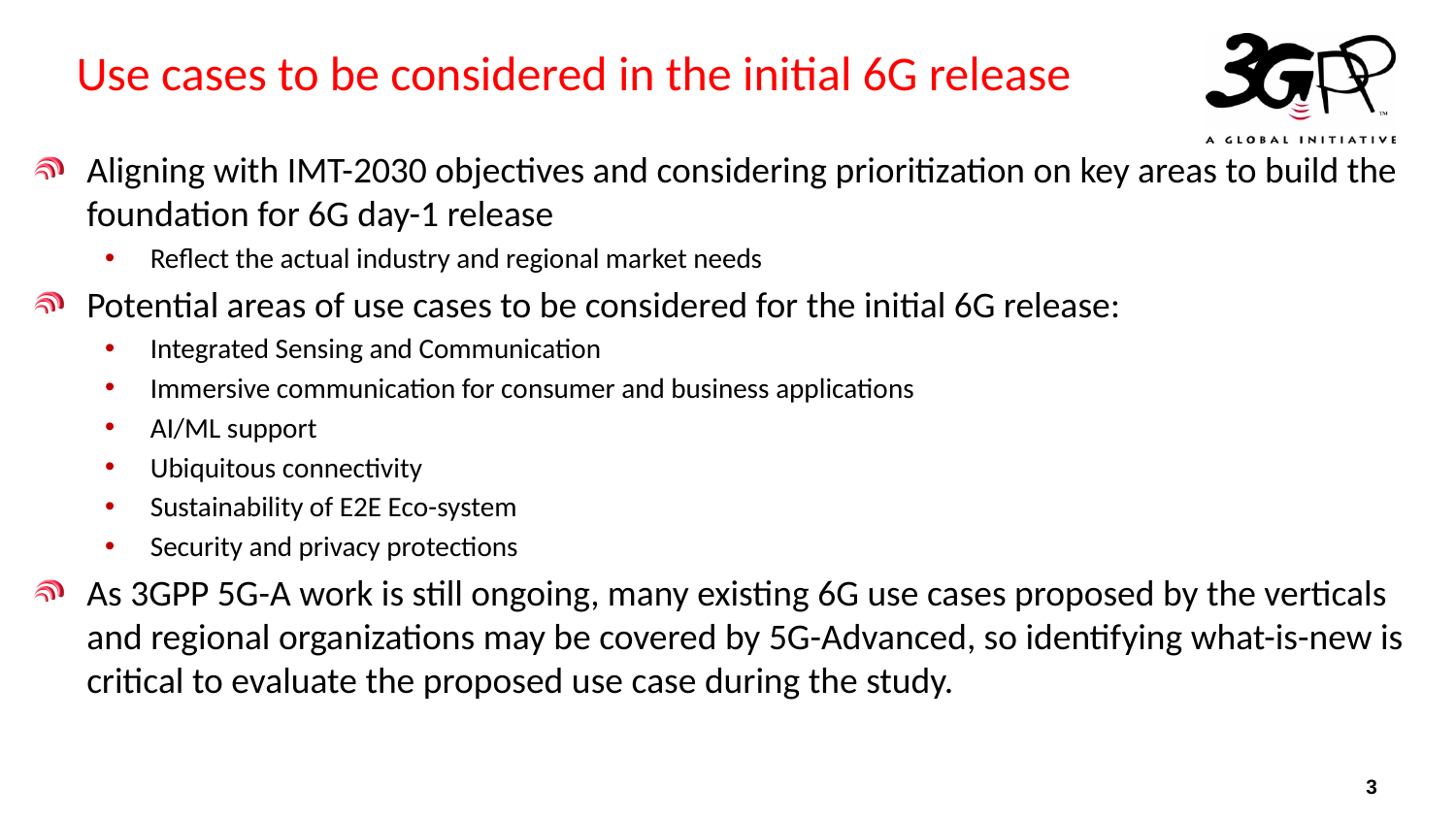

# Use cases to be considered in the initial 6G release
Aligning with IMT-2030 objectives and considering prioritization on key areas to build the foundation for 6G day-1 release
Reflect the actual industry and regional market needs
Potential areas of use cases to be considered for the initial 6G release:
Integrated Sensing and Communication
Immersive communication for consumer and business applications
AI/ML support
Ubiquitous connectivity
Sustainability of E2E Eco-system
Security and privacy protections
As 3GPP 5G-A work is still ongoing, many existing 6G use cases proposed by the verticals and regional organizations may be covered by 5G-Advanced, so identifying what-is-new is critical to evaluate the proposed use case during the study.